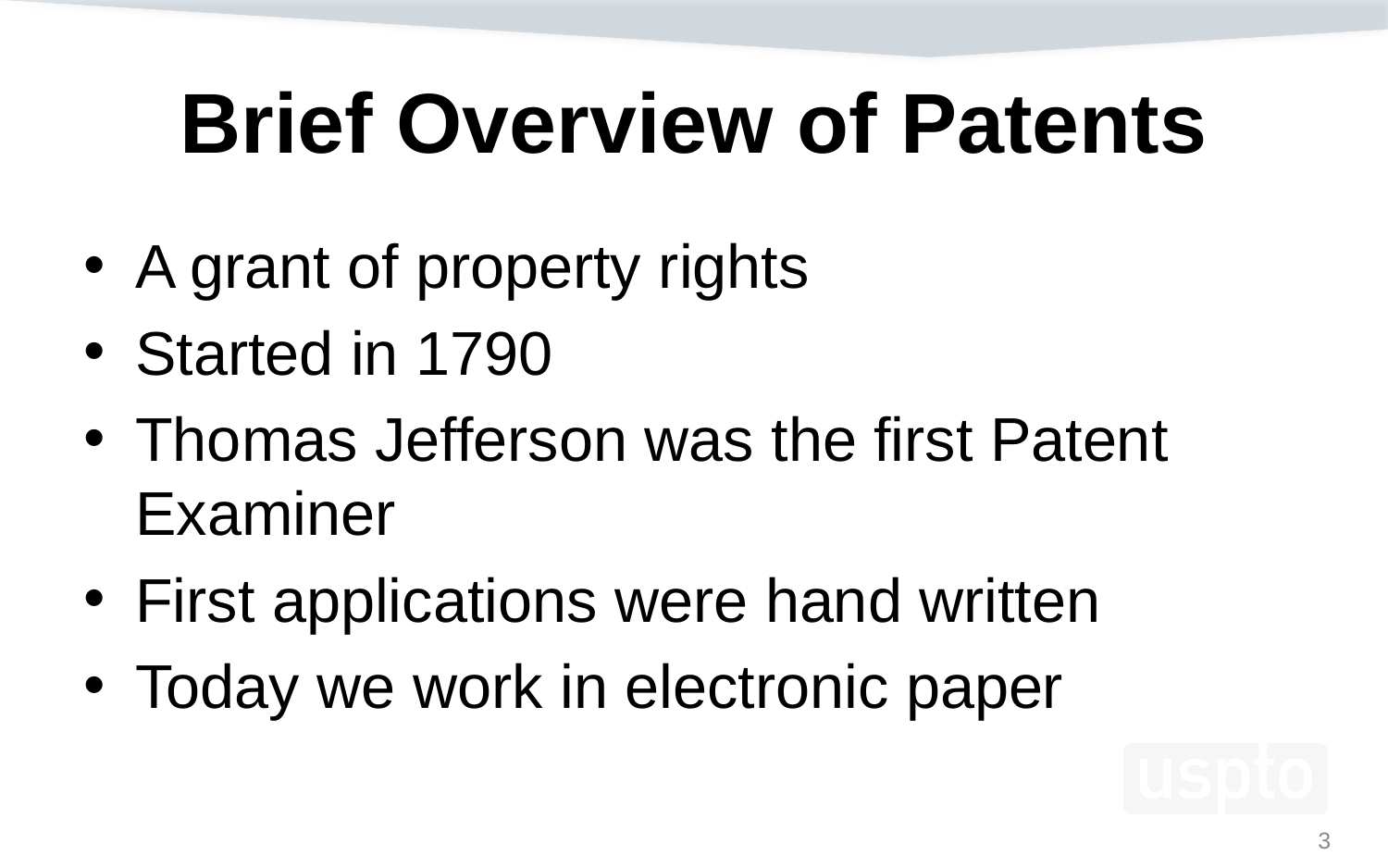

# Brief Overview of Patents
A grant of property rights
Started in 1790
Thomas Jefferson was the first Patent Examiner
First applications were hand written
Today we work in electronic paper
3